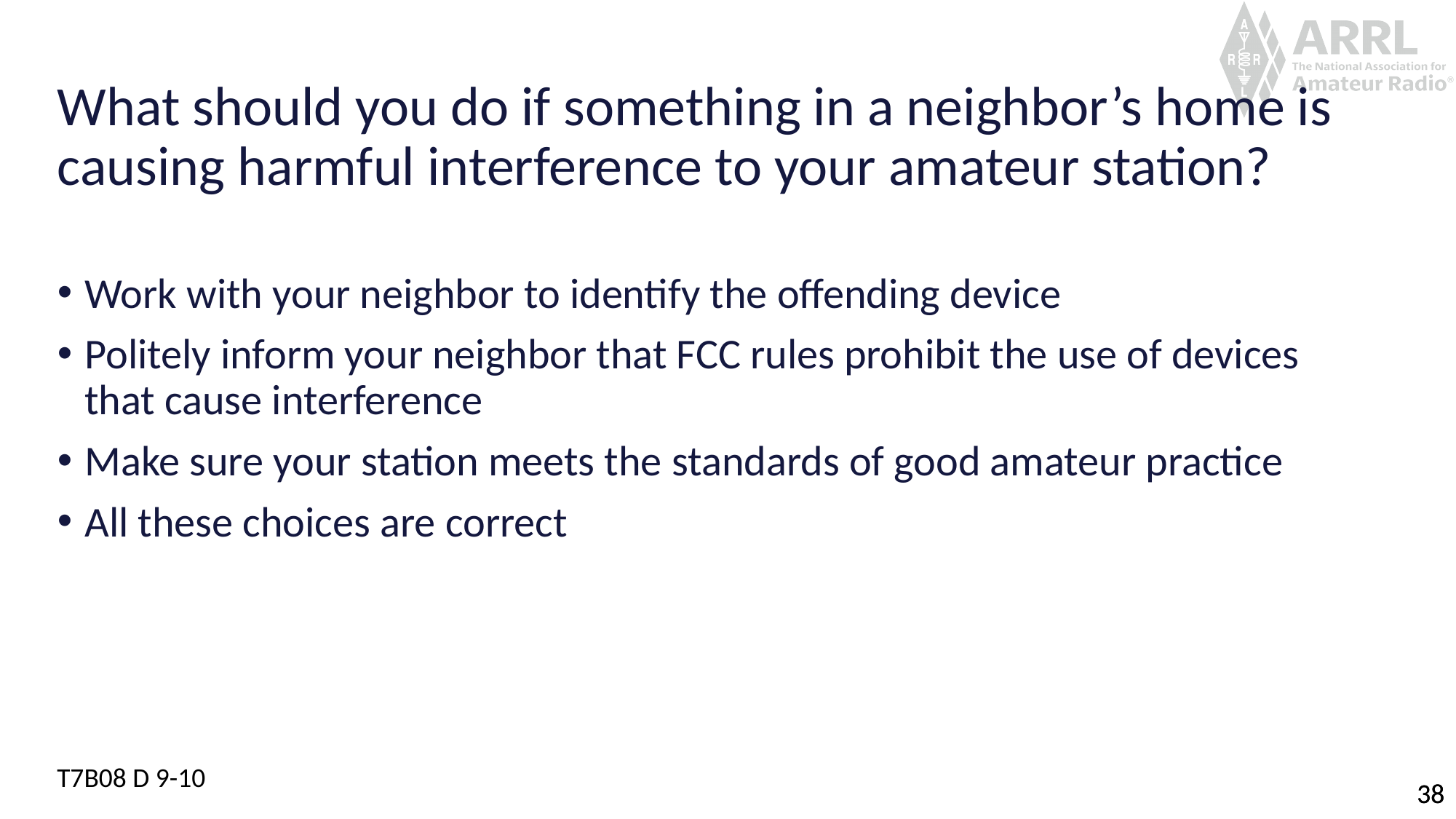

# What should you do if something in a neighbor’s home is causing harmful interference to your amateur station?
Work with your neighbor to identify the offending device
Politely inform your neighbor that FCC rules prohibit the use of devices that cause interference
Make sure your station meets the standards of good amateur practice
All these choices are correct
T7B08 D 9-10